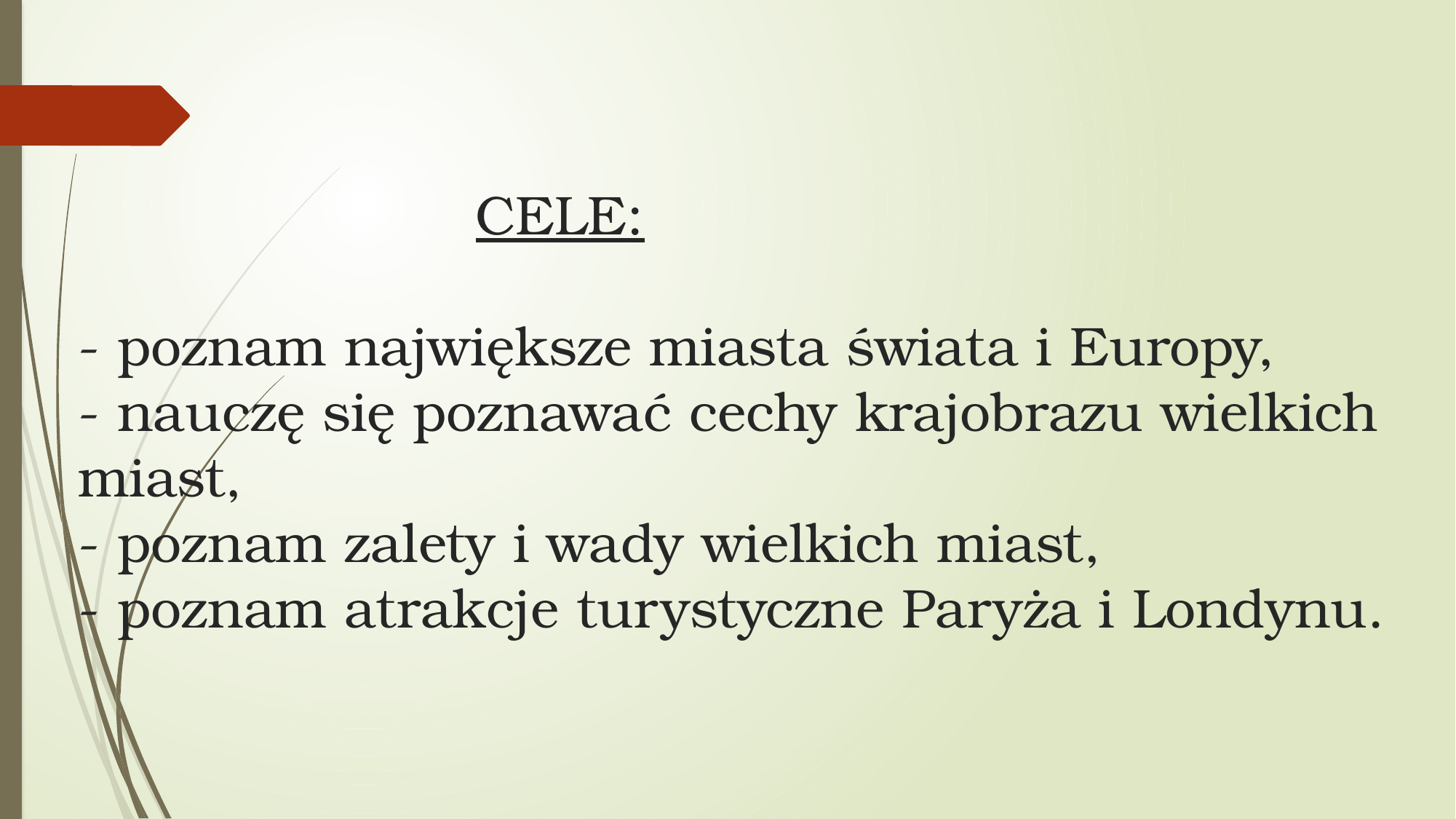

# CELE: - poznam największe miasta świata i Europy, - nauczę się poznawać cechy krajobrazu wielkich miast, - poznam zalety i wady wielkich miast, - poznam atrakcje turystyczne Paryża i Londynu.